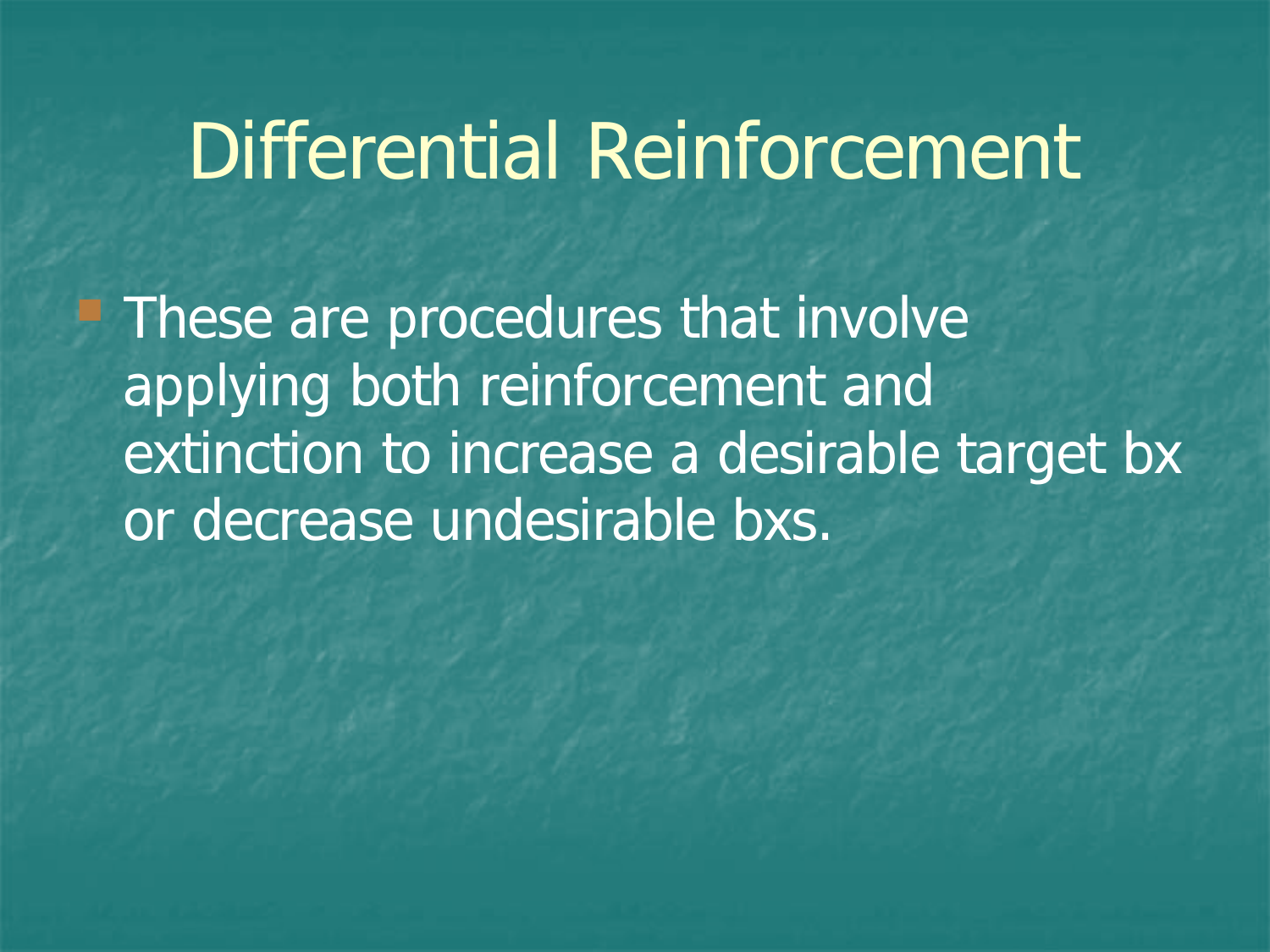

# Differential Reinforcement
These are procedures that involve applying both reinforcement and extinction to increase a desirable target bx or decrease undesirable bxs.